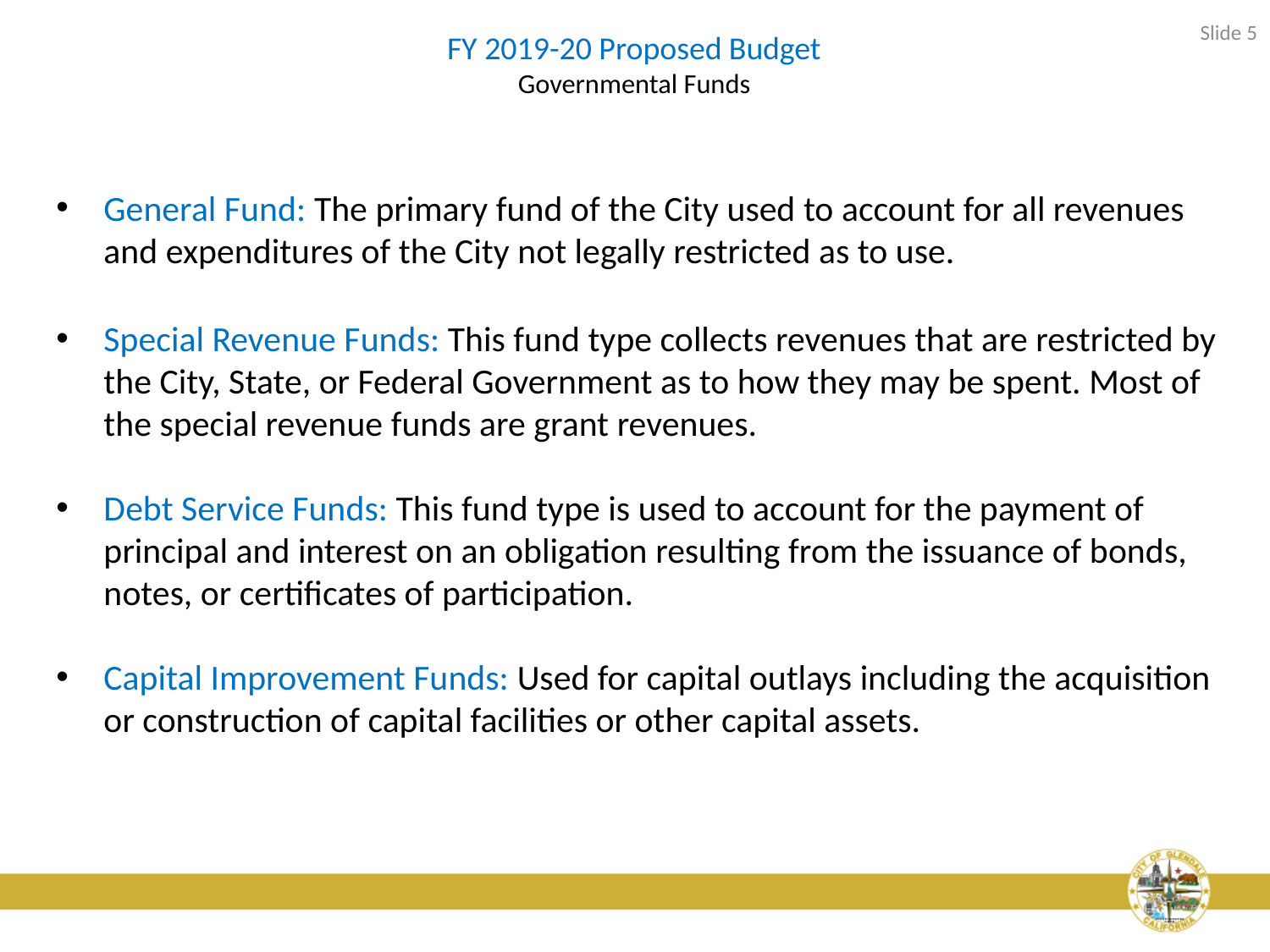

Slide 5
# FY 2019-20 Proposed Budget Governmental Funds
General Fund: The primary fund of the City used to account for all revenues and expenditures of the City not legally restricted as to use.

Special Revenue Funds: This fund type collects revenues that are restricted by the City, State, or Federal Government as to how they may be spent. Most of the special revenue funds are grant revenues.

Debt Service Funds: This fund type is used to account for the payment of principal and interest on an obligation resulting from the issuance of bonds, notes, or certificates of participation.

Capital Improvement Funds: Used for capital outlays including the acquisition or construction of capital facilities or other capital assets.